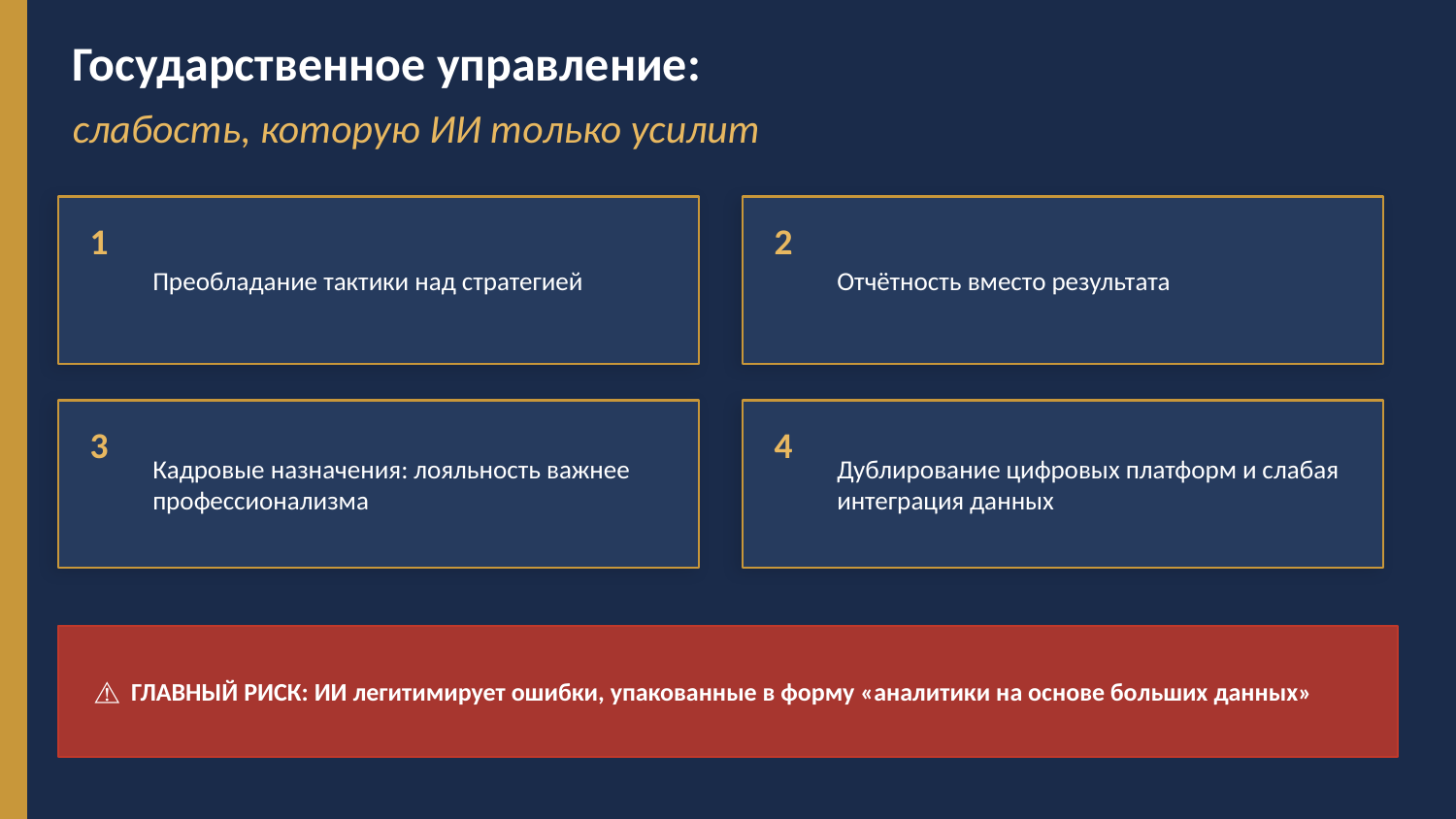

Государственное управление:
слабость, которую ИИ только усилит

1
Преобладание тактики над стратегией
2
Отчётность вместо результата

3
Кадровые назначения: лояльность важнее профессионализма
4
Дублирование цифровых платформ и слабая интеграция данных

⚠  ГЛАВНЫЙ РИСК: ИИ легитимирует ошибки, упакованные в форму «аналитики на основе больших данных»